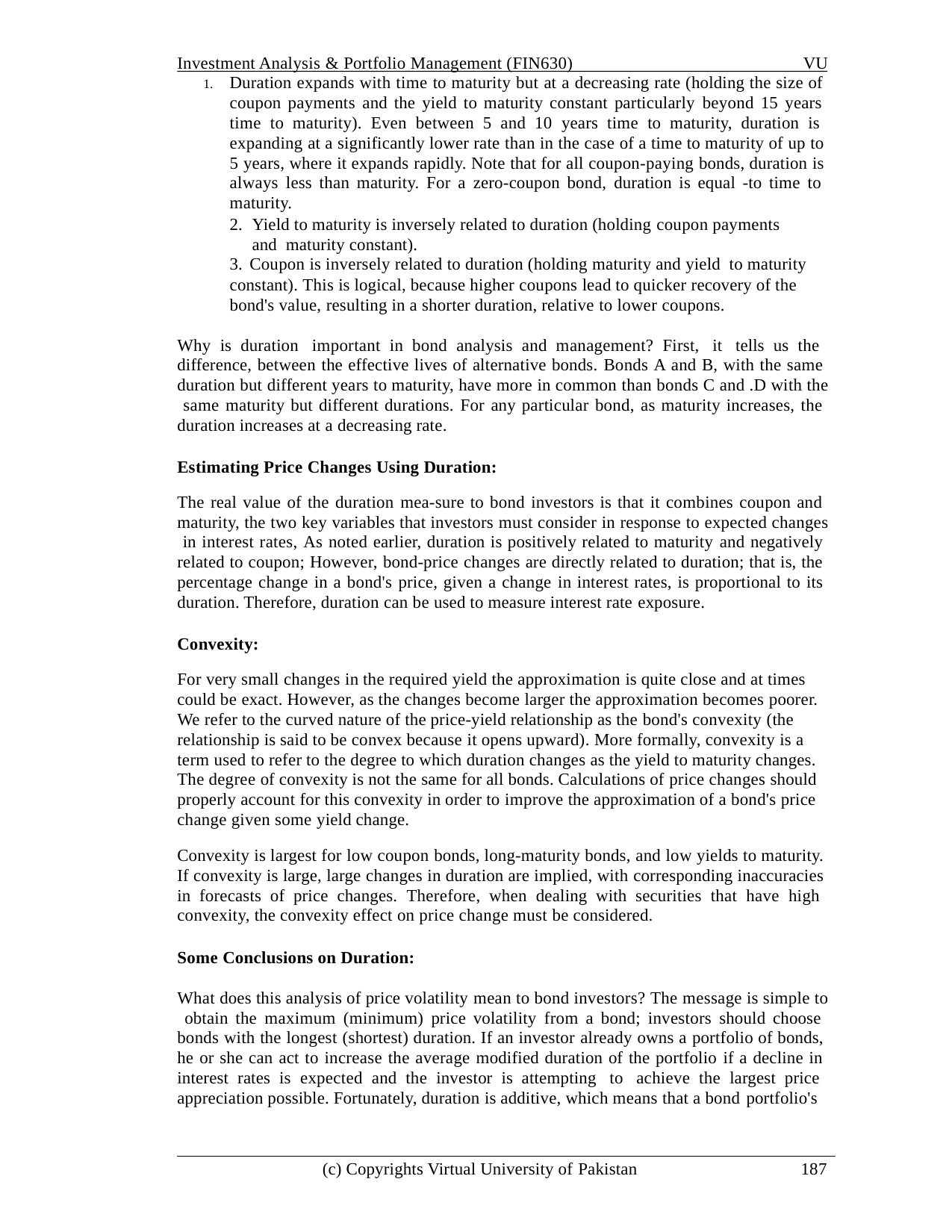

Investment Analysis & Portfolio Management (FIN630)	VU
Duration expands with time to maturity but at a decreasing rate (holding the size of  coupon payments and the yield to maturity constant particularly beyond 15 years  time to maturity). Even between 5 and 10 years time to maturity, duration is  expanding at a significantly lower rate than in the case of a time to maturity of up to  5 years, where it expands rapidly. Note that for all coupon-paying bonds, duration is  always less than maturity. For a zero-coupon bond, duration is equal -to time to  maturity.
Yield to maturity is inversely related to duration (holding coupon payments and  maturity constant).
Coupon is inversely related to duration (holding maturity and yield to maturity
constant). This is logical, because higher coupons lead to quicker recovery of the  bond's value, resulting in a shorter duration, relative to lower coupons.

Why is duration important in bond analysis and management? First, it tells us the  difference, between the effective lives of alternative bonds. Bonds A and B, with the same  duration but different years to maturity, have more in common than bonds C and .D with the  same maturity but different durations. For any particular bond, as maturity increases, the  duration increases at a decreasing rate.

Estimating Price Changes Using Duration:
The real value of the duration mea-sure to bond investors is that it combines coupon and  maturity, the two key variables that investors must consider in response to expected changes  in interest rates, As noted earlier, duration is positively related to maturity and negatively  related to coupon; However, bond-price changes are directly related to duration; that is, the  percentage change in a bond's price, given a change in interest rates, is proportional to its  duration. Therefore, duration can be used to measure interest rate exposure.

Convexity:
For very small changes in the required yield the approximation is quite close and at times  could be exact. However, as the changes become larger the approximation becomes poorer.  We refer to the curved nature of the price-yield relationship as the bond's convexity (the  relationship is said to be convex because it opens upward). More formally, convexity is a  term used to refer to the degree to which duration changes as the yield to maturity changes.  The degree of convexity is not the same for all bonds. Calculations of price changes should  properly account for this convexity in order to improve the approximation of a bond's price  change given some yield change.
Convexity is largest for low coupon bonds, long-maturity bonds, and low yields to maturity.  If convexity is large, large changes in duration are implied, with corresponding inaccuracies  in forecasts of price changes. Therefore, when dealing with securities that have high  convexity, the convexity effect on price change must be considered.

Some Conclusions on Duration:

What does this analysis of price volatility mean to bond investors? The message is simple to  obtain the maximum (minimum) price volatility from a bond; investors should choose  bonds with the longest (shortest) duration. If an investor already owns a portfolio of bonds,  he or she can act to increase the average modified duration of the portfolio if a decline in  interest rates is expected and the investor is attempting to achieve the largest price  appreciation possible. Fortunately, duration is additive, which means that a bond portfolio's

(c) Copyrights Virtual University of Pakistan
187